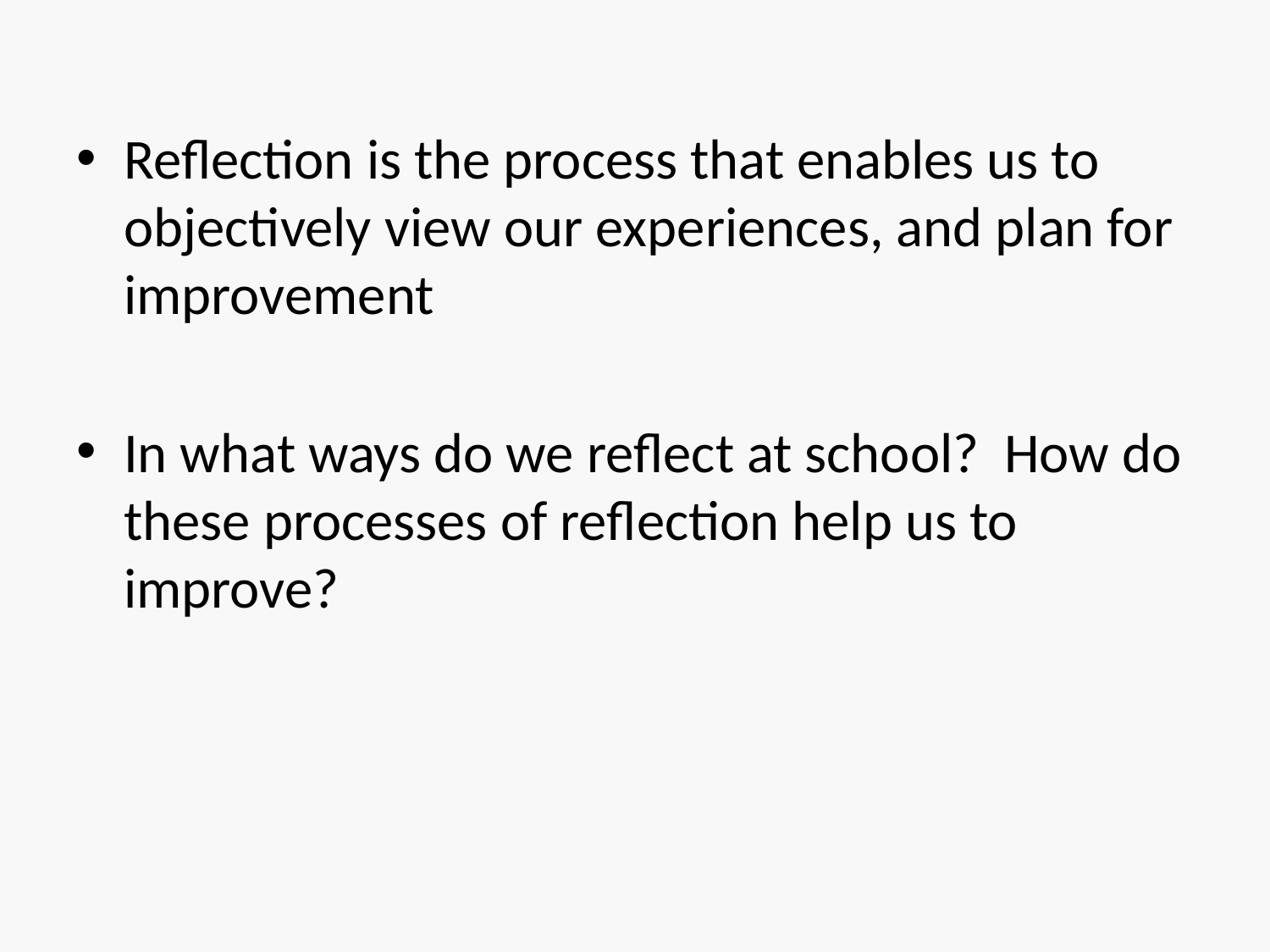

Reflection is the process that enables us to objectively view our experiences, and plan for improvement

In what ways do we reflect at school?  How do these processes of reflection help us to improve?